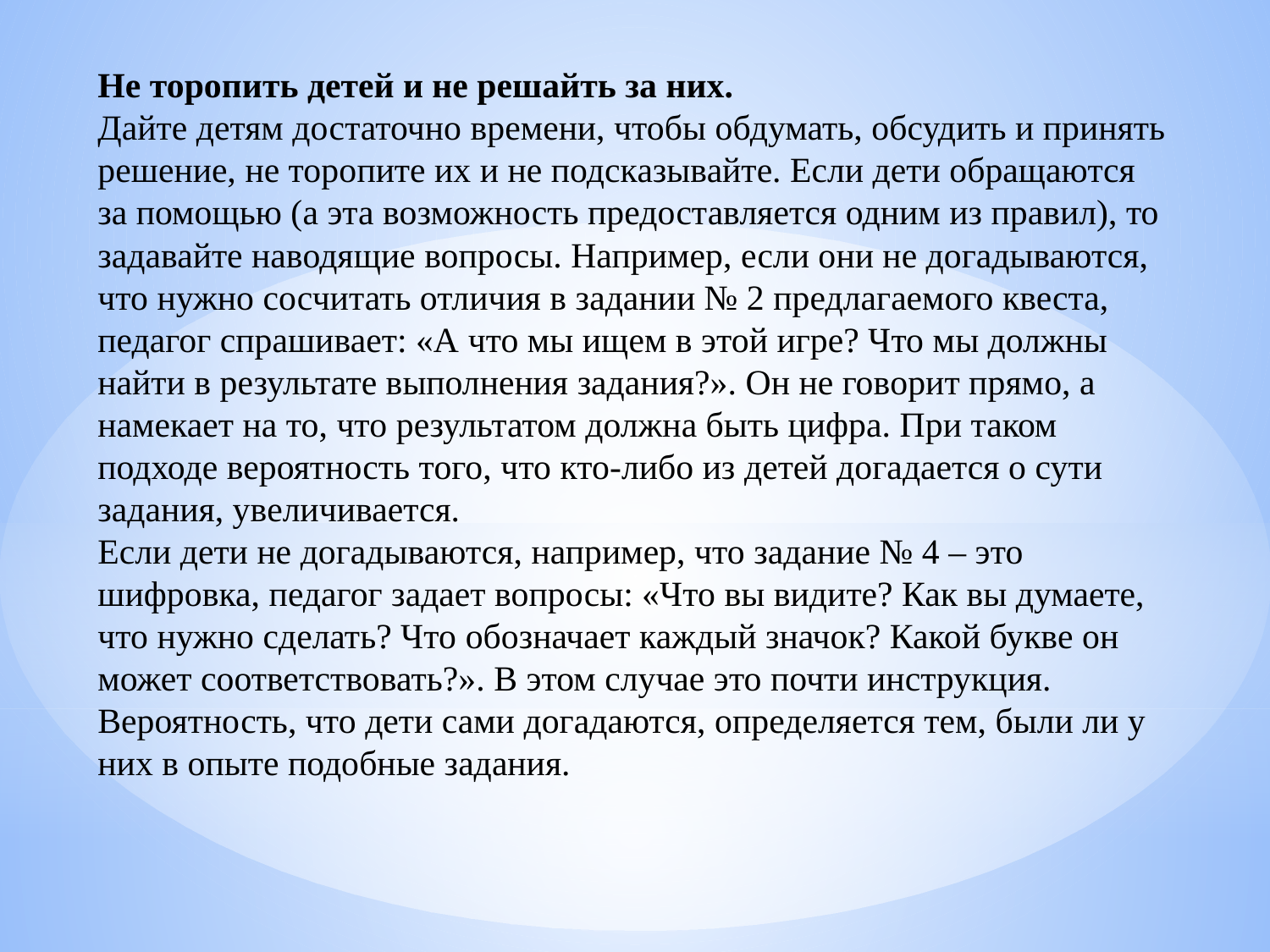

Не торопить детей и не решайть за них.
Дайте детям достаточно времени, чтобы обдумать, обсудить и принять решение, не торопите их и не подсказывайте. Если дети обращаются за помощью (а эта возможность предоставляется одним из правил), то задавайте наводящие вопросы. Например, если они не догадываются, что нужно сосчитать отличия в задании № 2 предлагаемого квеста, педагог спрашивает: «А что мы ищем в этой игре? Что мы должны найти в результате выполнения задания?». Он не говорит прямо, а намекает на то, что результатом должна быть цифра. При таком подходе вероятность того, что кто-либо из детей догадается о сути задания, увеличивается.
Если дети не догадываются, например, что задание № 4 – это шифровка, педагог задает вопросы: «Что вы видите? Как вы думаете, что нужно сделать? Что обозначает каждый значок? Какой букве он может соответствовать?». В этом случае это почти инструкция. Вероятность, что дети сами догадаются, определяется тем, были ли у них в опыте подобные задания.